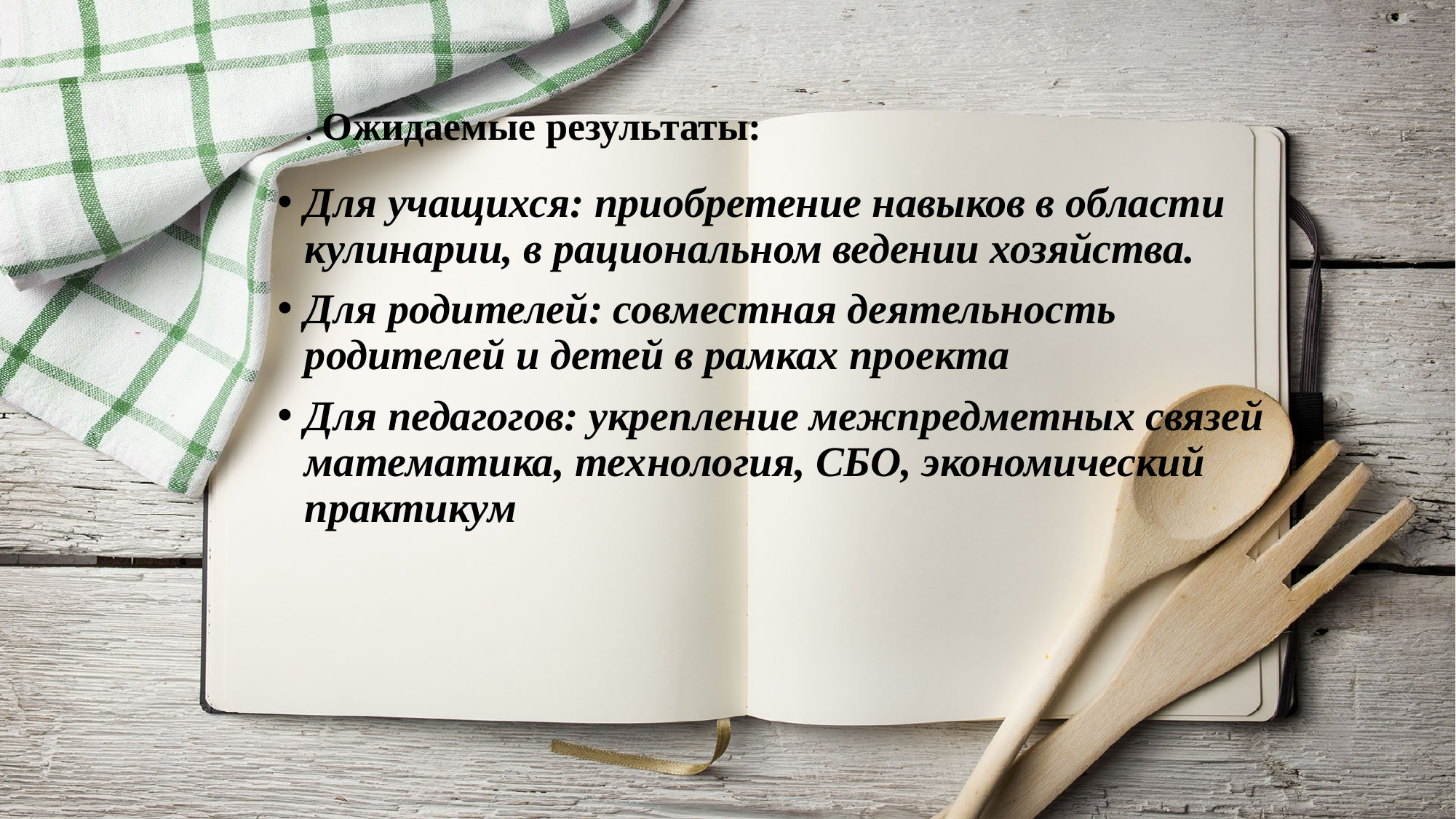

# . Ожидаемые результаты:
Для учащихся: приобретение навыков в области кулинарии, в рациональном ведении хозяйства.
Для родителей: совместная деятельность родителей и детей в рамках проекта
Для педагогов: укрепление межпредметных связей математика, технология, СБО, экономический практикум